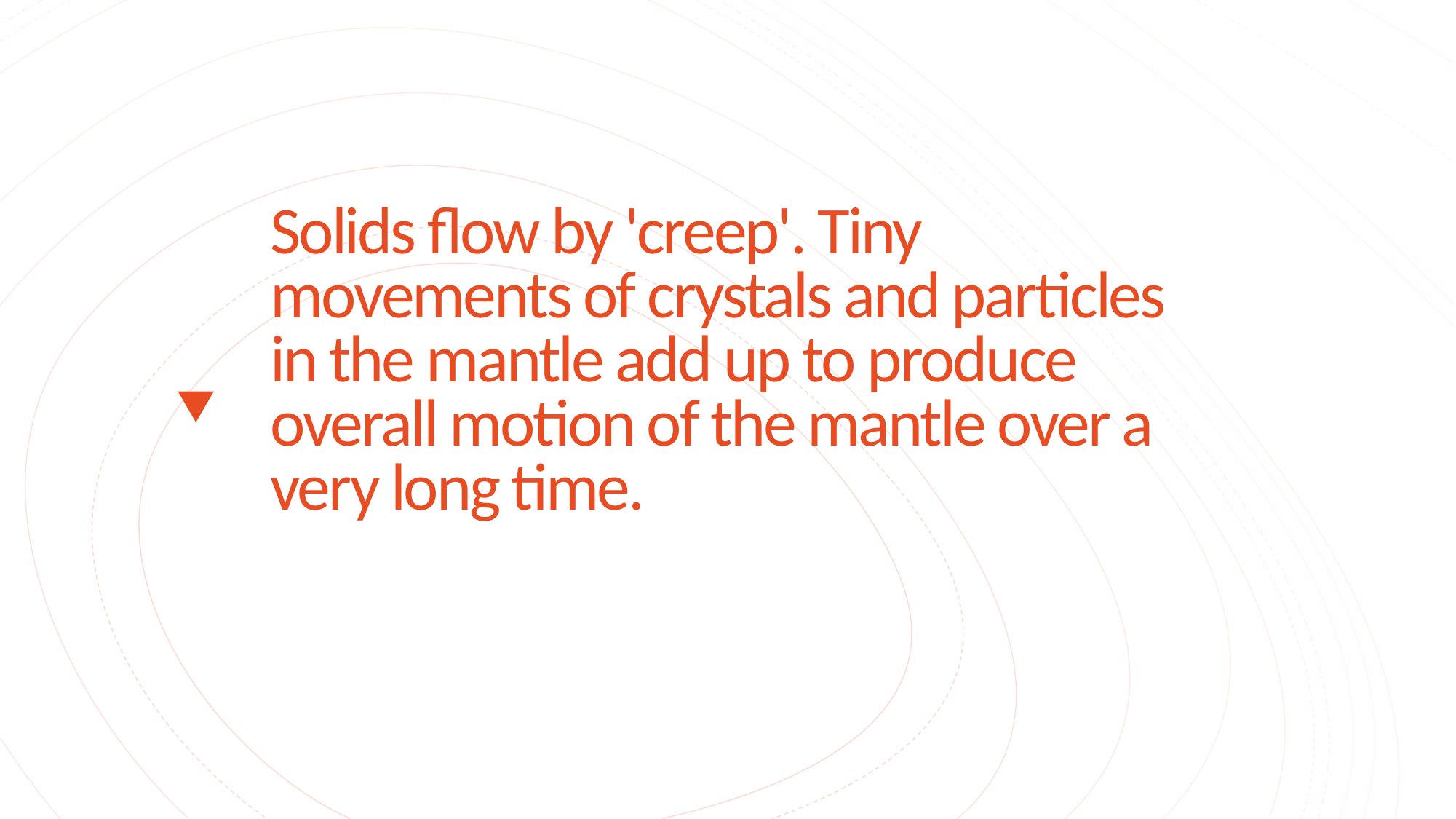

# Solids flow by 'creep'. Tiny movements of crystals and particles in the mantle add up to produce overall motion of the mantle over a very long time.